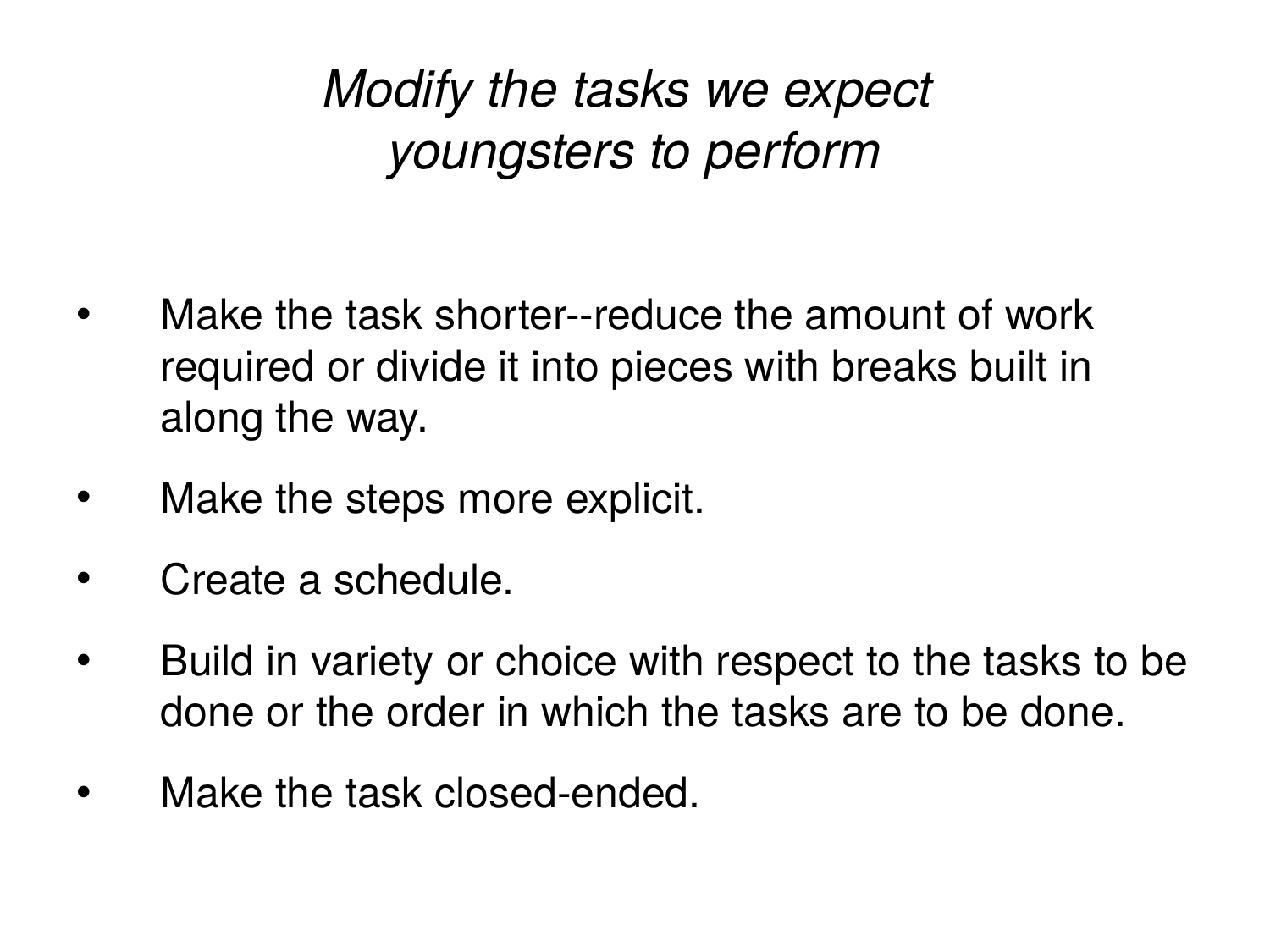

# Modify the tasks we expect youngsters to perform

Make the task shorter--reduce the amount of work required or divide it into pieces with breaks built in along the way.

Make the steps more explicit.

Create a schedule.

Build in variety or choice with respect to the tasks to be done or the order in which the tasks are to be done.

Make the task closed-ended.